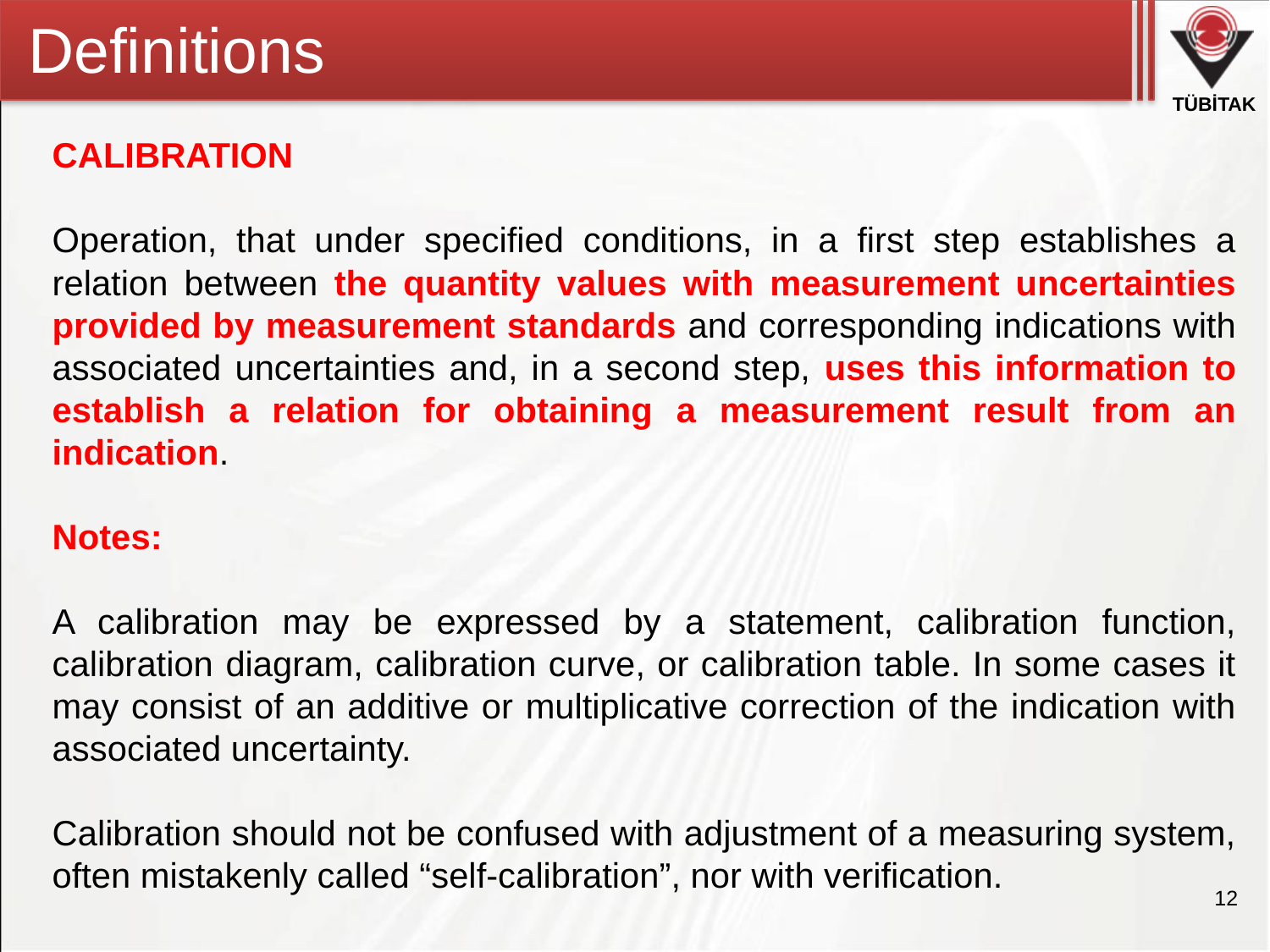

Definitions
CALIBRATION

Operation, that under specified conditions, in a first step establishes a relation between the quantity values with measurement uncertainties provided by measurement standards and corresponding indications with associated uncertainties and, in a second step, uses this information to establish a relation for obtaining a measurement result from an indication.

Notes:

A calibration may be expressed by a statement, calibration function, calibration diagram, calibration curve, or calibration table. In some cases it may consist of an additive or multiplicative correction of the indication with associated uncertainty.

Calibration should not be confused with adjustment of a measuring system, often mistakenly called “self-calibration”, nor with verification.

12